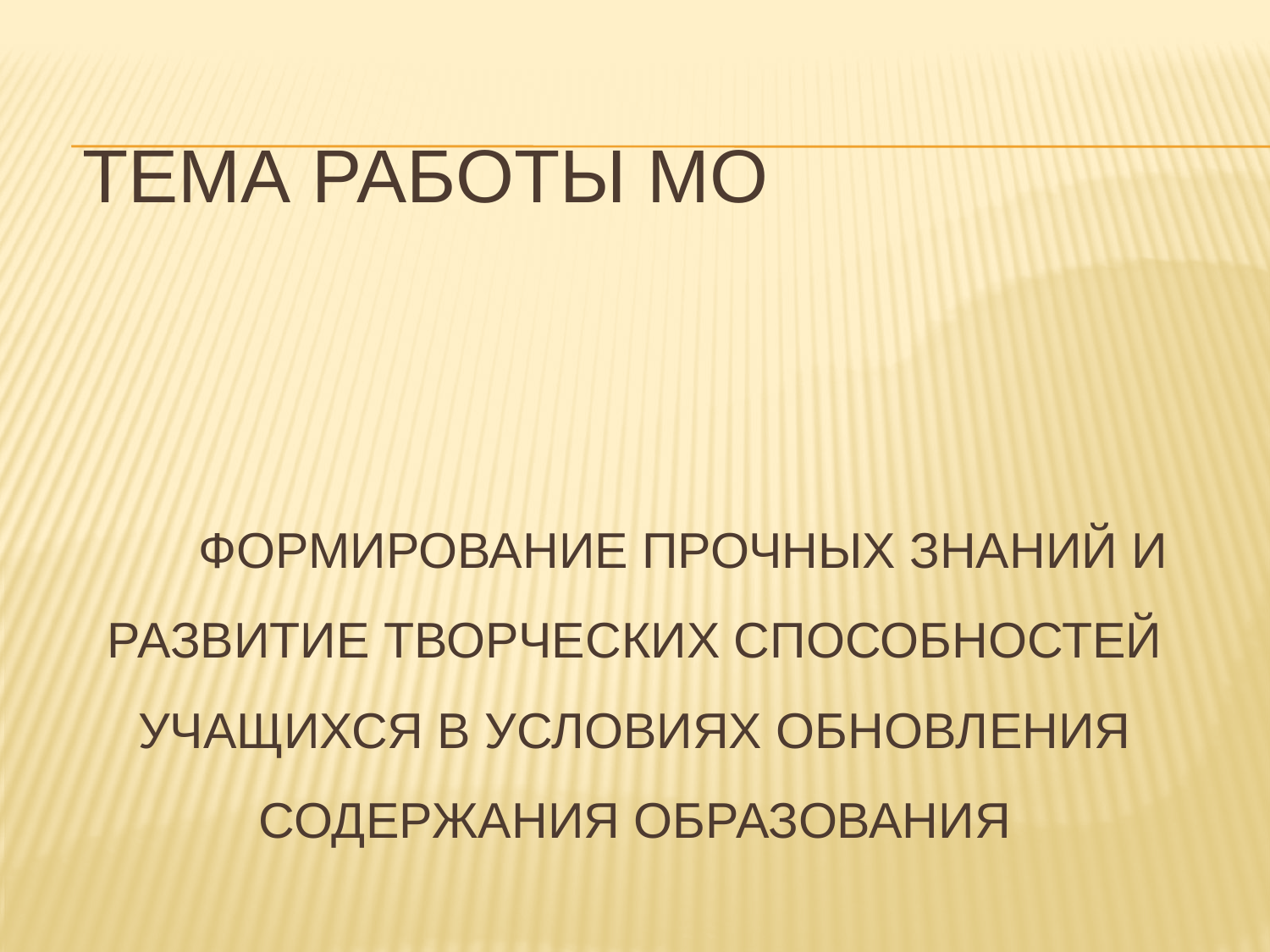

# Тема работы МО                                                                                                                                                                                                                                                                                         Формирование прочных знаний и развитие творческих способностей учащихся в условиях обновления содержания образования